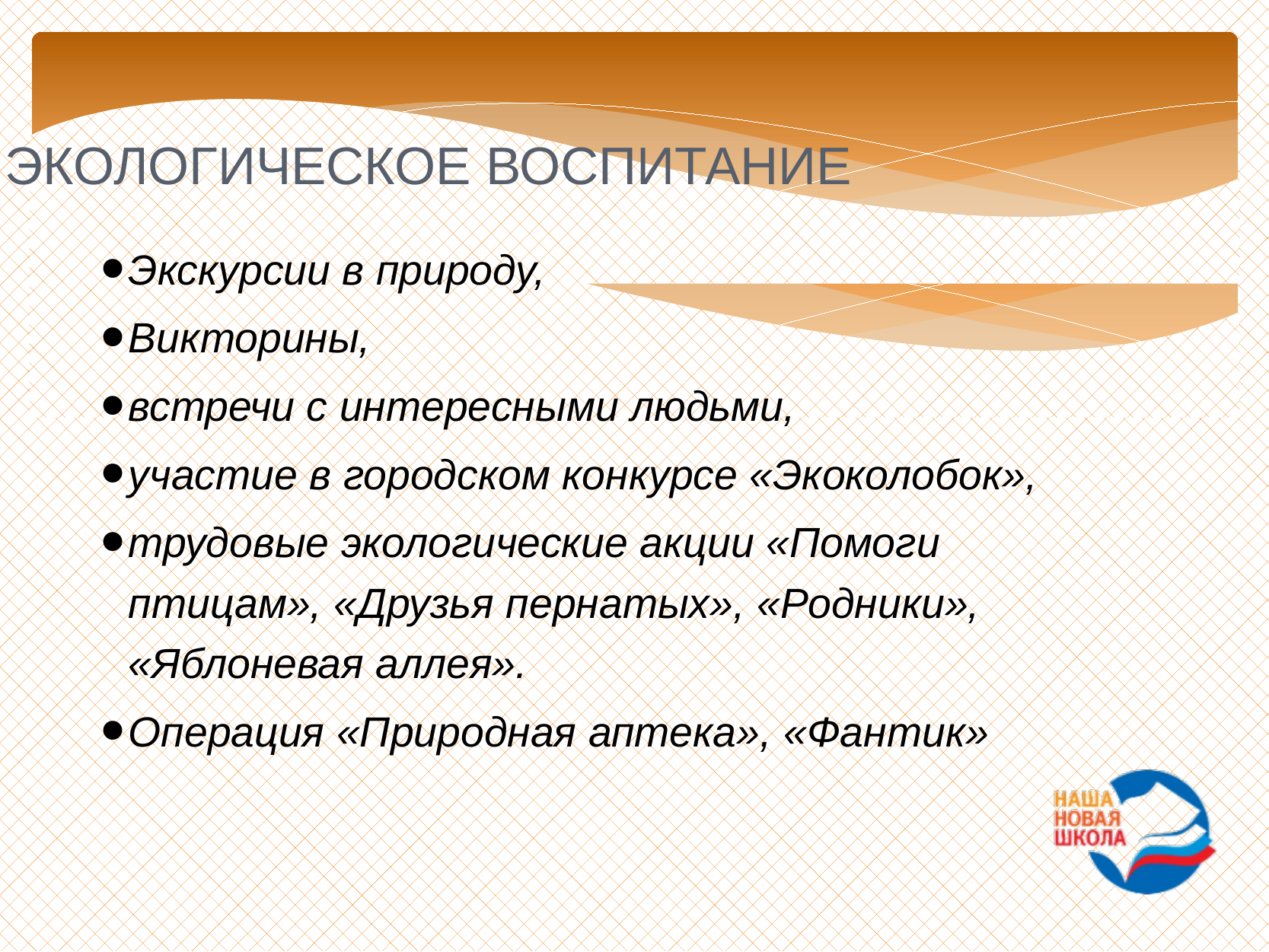

ЭКОЛОГИЧЕСКОЕ ВОСПИТАНИЕ
Экскурсии в природу,
Викторины,
встречи с интересными людьми,
участие в городском конкурсе «Экоколобок»,
трудовые экологические акции «Помоги птицам», «Друзья пернатых», «Родники», «Яблоневая аллея».
Операция «Природная аптека», «Фантик»